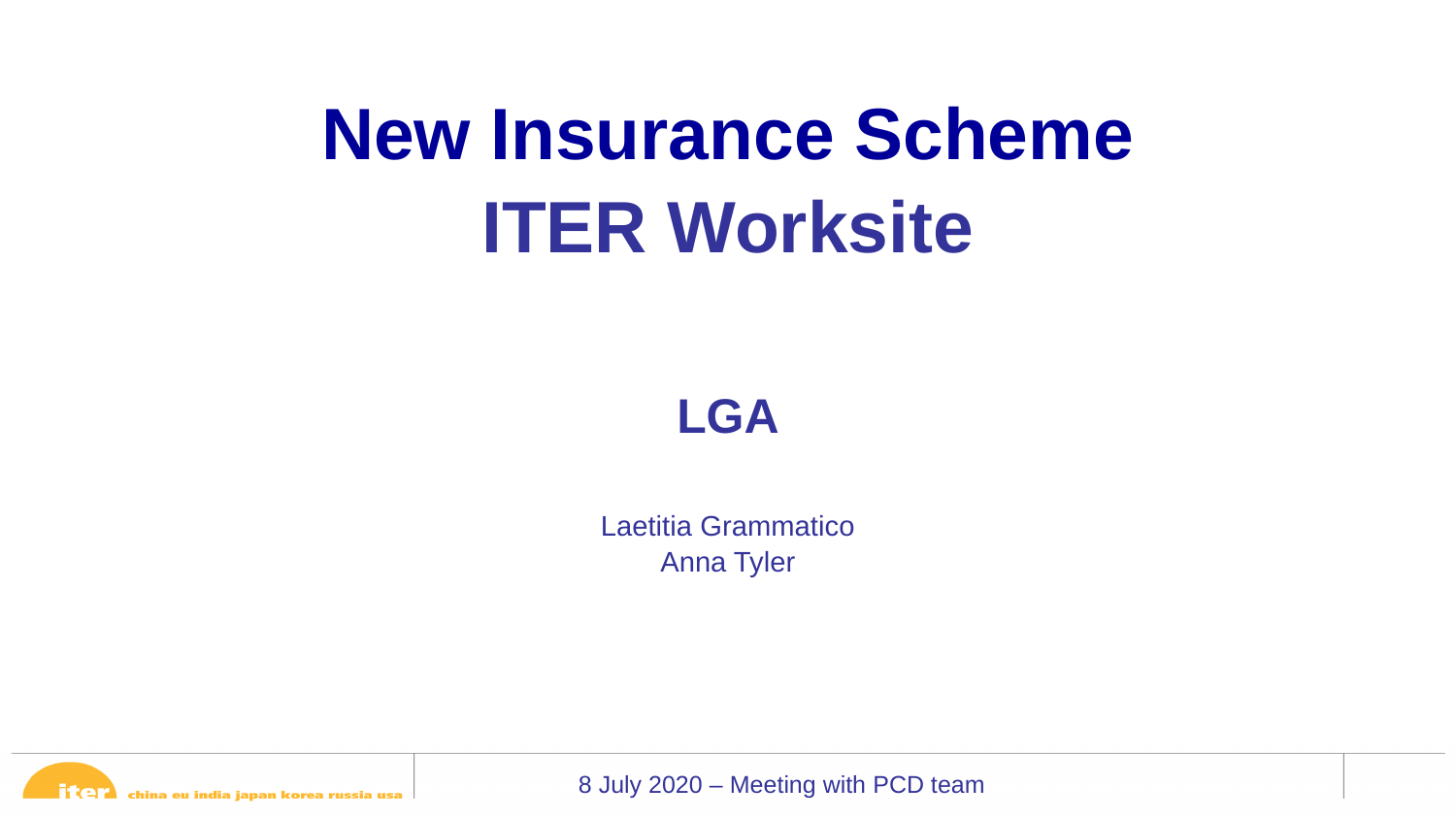

New Insurance Scheme
ITER Worksite

LGA

Laetitia Grammatico
Anna Tyler